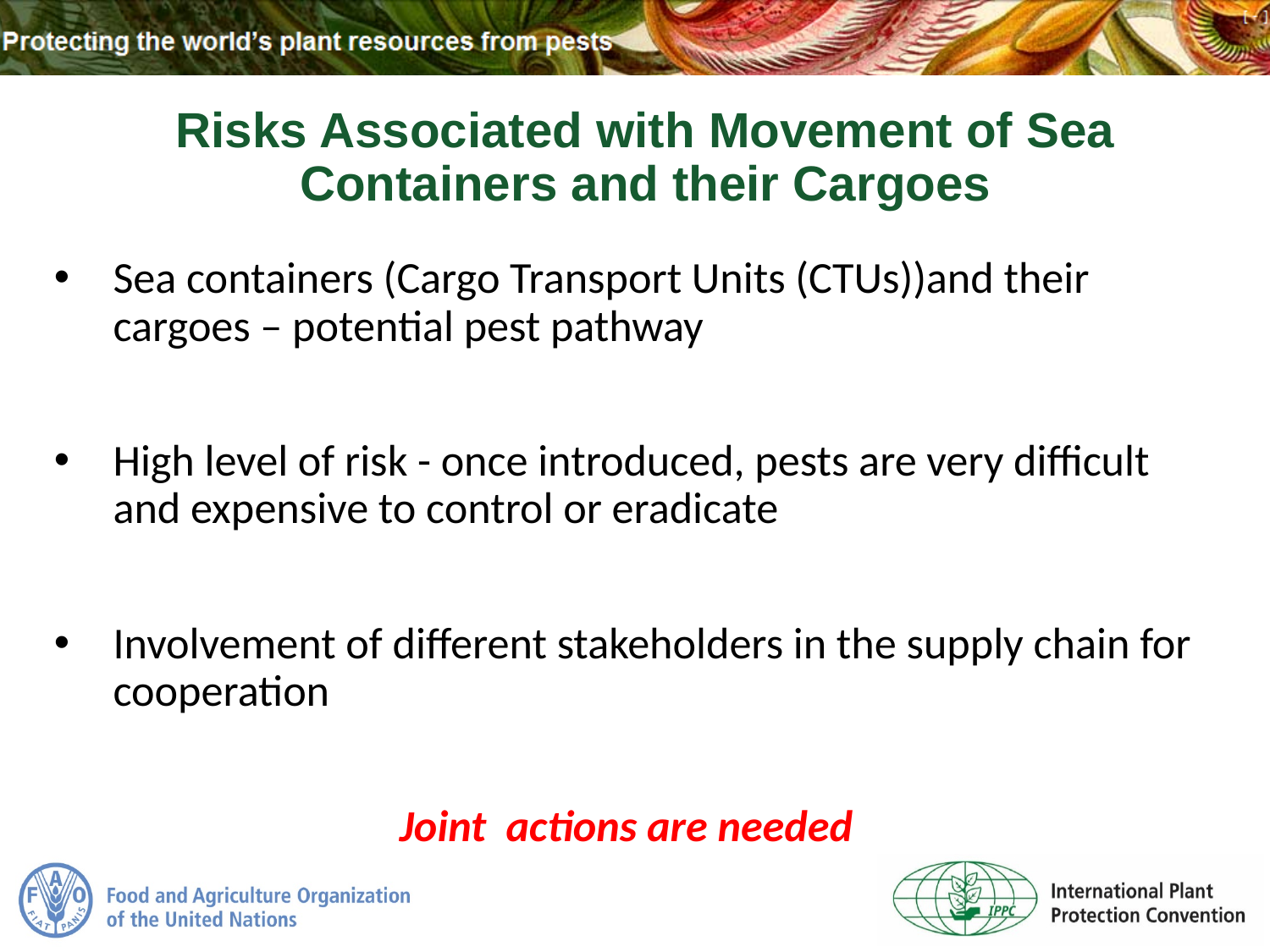

# Risks Associated with Movement of Sea Containers and their Cargoes
Sea containers (Cargo Transport Units (CTUs))and their cargoes – potential pest pathway

High level of risk - once introduced, pests are very difficult and expensive to control or eradicate

Involvement of different stakeholders in the supply chain for cooperation

Joint  actions are needed